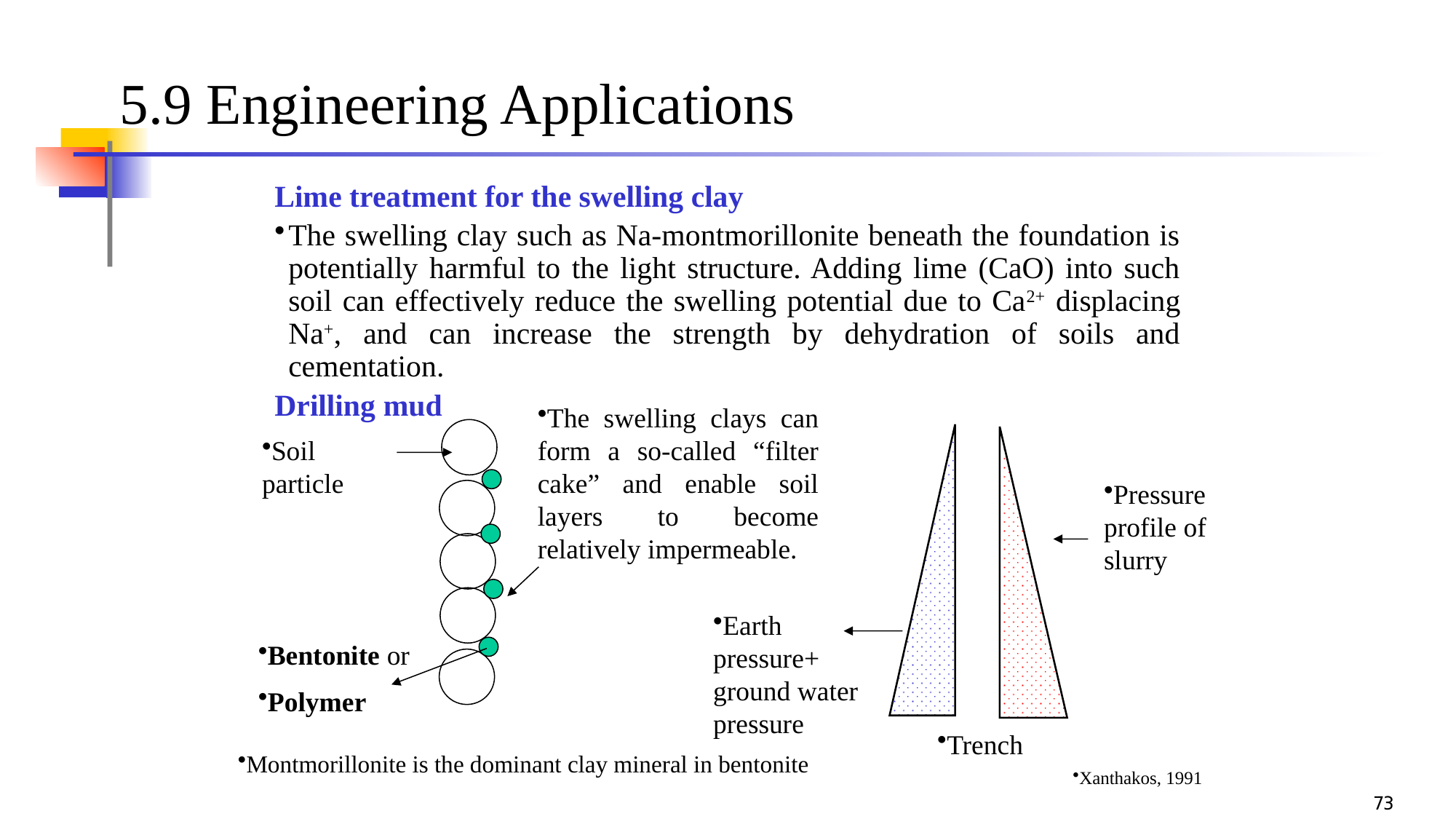

73
# 5.9 Engineering Applications
Lime treatment for the swelling clay
The swelling clay such as Na-montmorillonite beneath the foundation is potentially harmful to the light structure. Adding lime (CaO) into such soil can effectively reduce the swelling potential due to Ca2+ displacing Na+, and can increase the strength by dehydration of soils and cementation.
Drilling mud

The swelling clays can form a so-called “filter cake” and enable soil layers to become relatively impermeable.

Soil particle

Pressure profile of slurry

Earth pressure+ ground water pressure

Bentonite or
Polymer

Trench
Montmorillonite is the dominant clay mineral in bentonite
Xanthakos, 1991